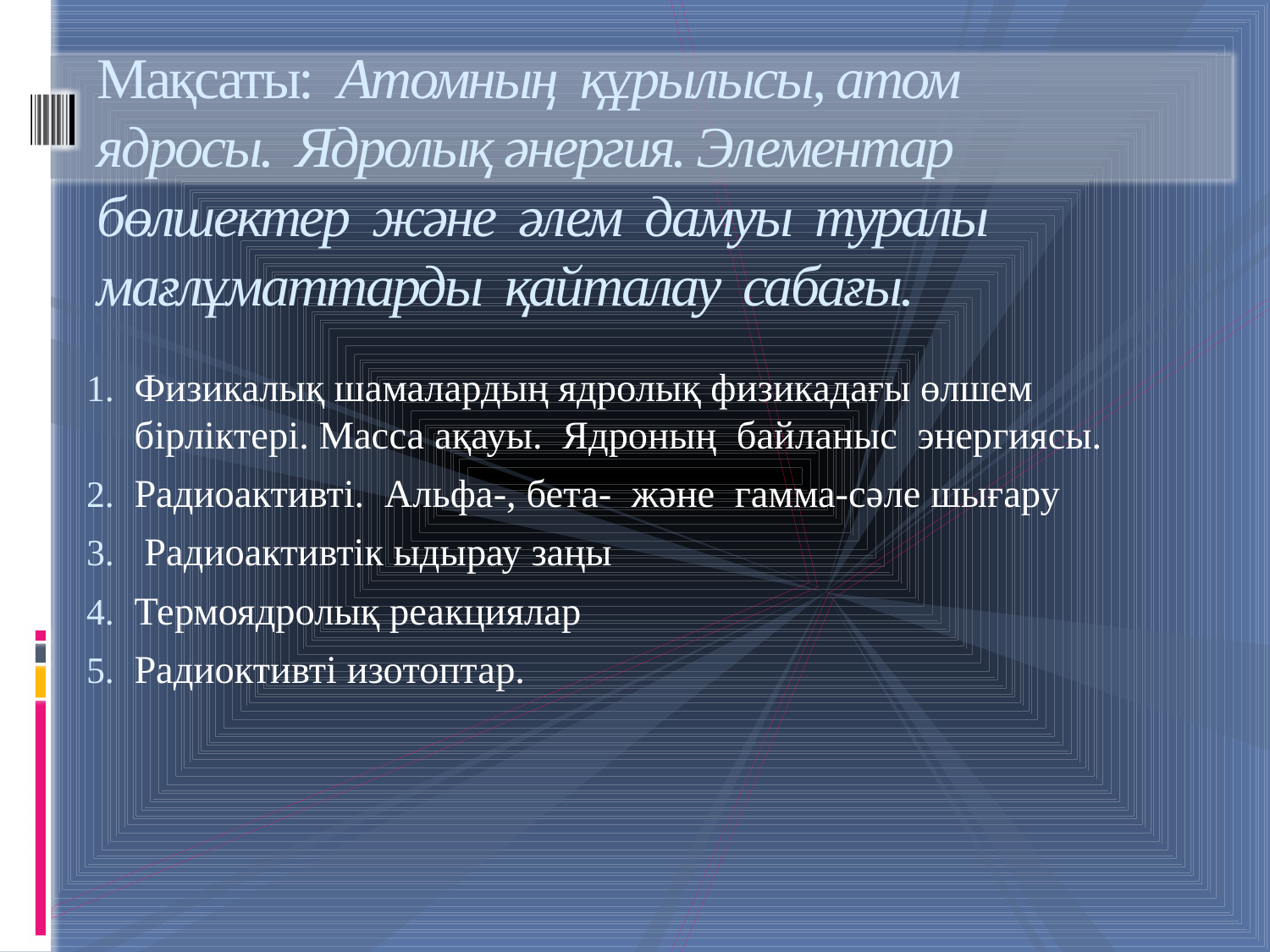

# Мақсаты:  Атомның  құрылысы, атом ядросы.  Ядролық әнергия. Элементар бөлшектер  және  әлем  дамуы  туралы мағлұматтарды  қайталау  сабағы.
Физикалық шамалардың ядролық физикадағы өлшем бірліктері. Масса ақауы.  Ядроның  байланыс  энергиясы.
Радиоактивті.  Альфа-, бета-  және  гамма-сәле шығару
 Радиоактивтік ыдырау заңы
Термоядролық реакциялар
Радиоктивті изотоптар.